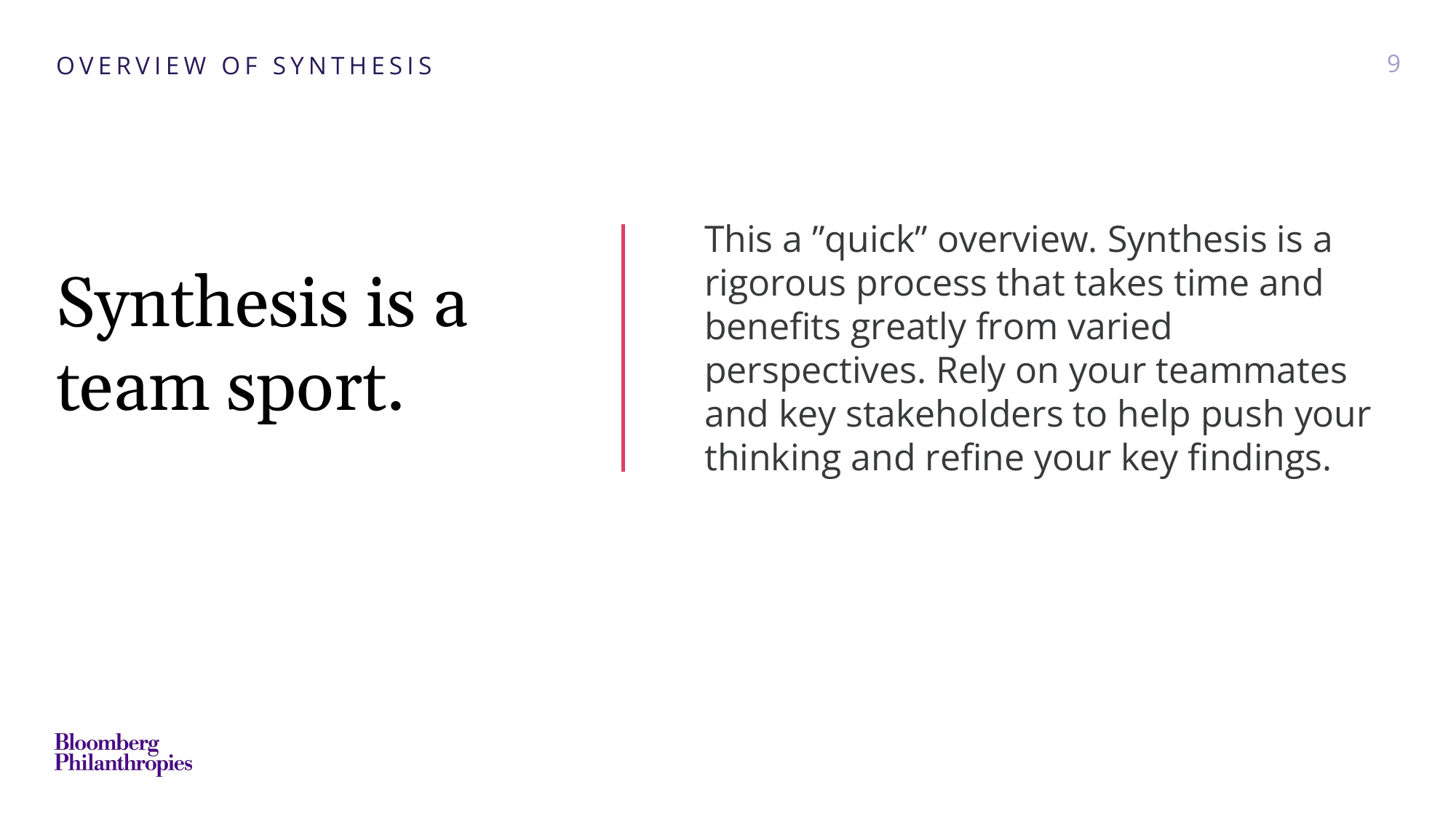

OVERVIEW OF SYNTHESIS
9
This a ”quick” overview. Synthesis is a rigorous process that takes time and benefits greatly from varied perspectives. Rely on your teammates and key stakeholders to help push your thinking and refine your key findings.
Synthesis is a team sport.